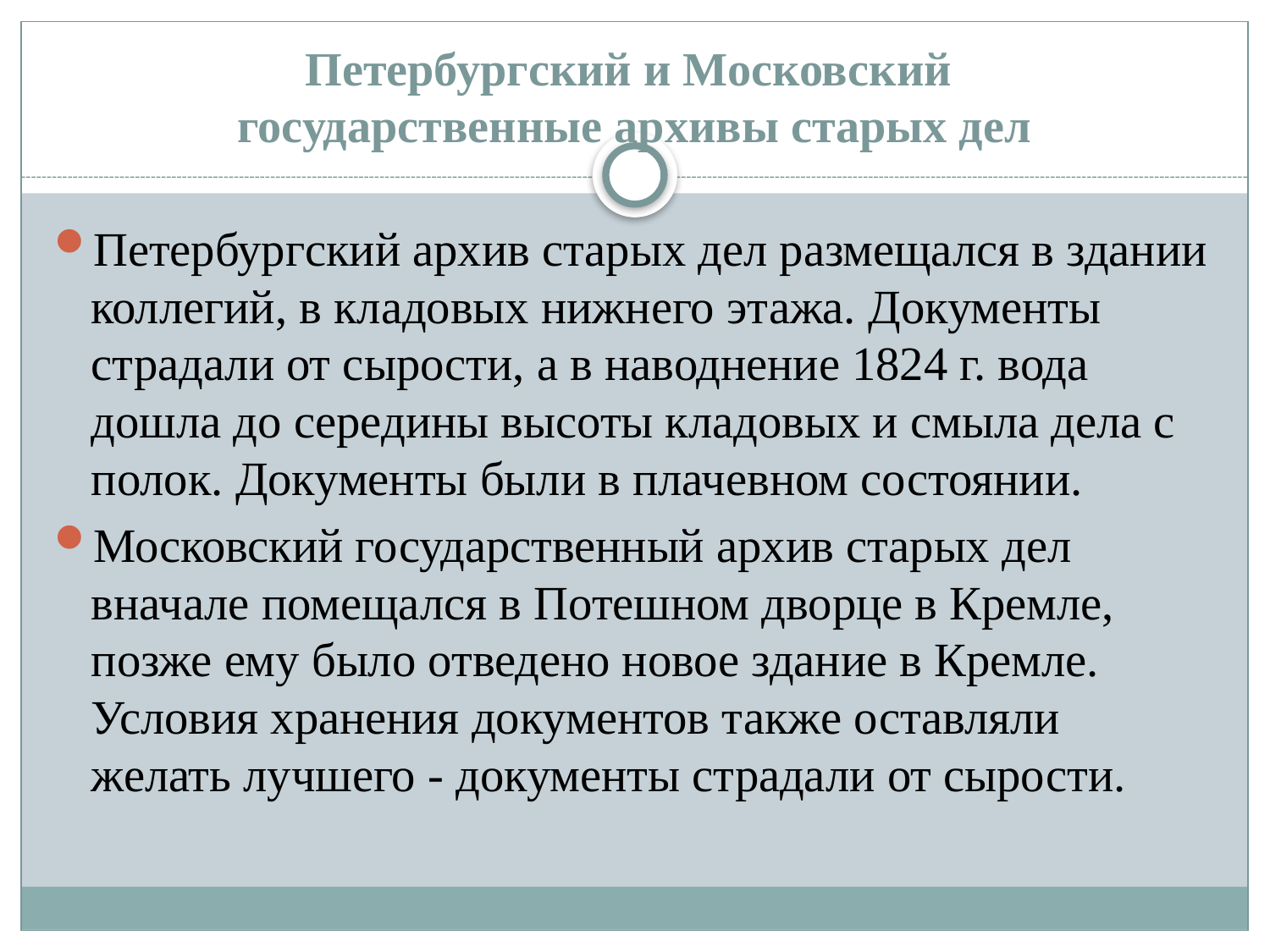

# Петербургский и Московский государственные архивы старых дел
Петербургский архив старых дел размещался в здании коллегий, в кладовых нижнего этажа. Документы страдали от сырости, а в наводнение 1824 г. вода дошла до середины высоты кладовых и смыла дела с полок. Документы были в плачевном состоянии.
Московский государственный архив старых дел вначале помещался в Потешном дворце в Кремле, позже ему было отведено новое здание в Кремле. Условия хранения документов также оставляли желать лучшего - документы страдали от сырости.